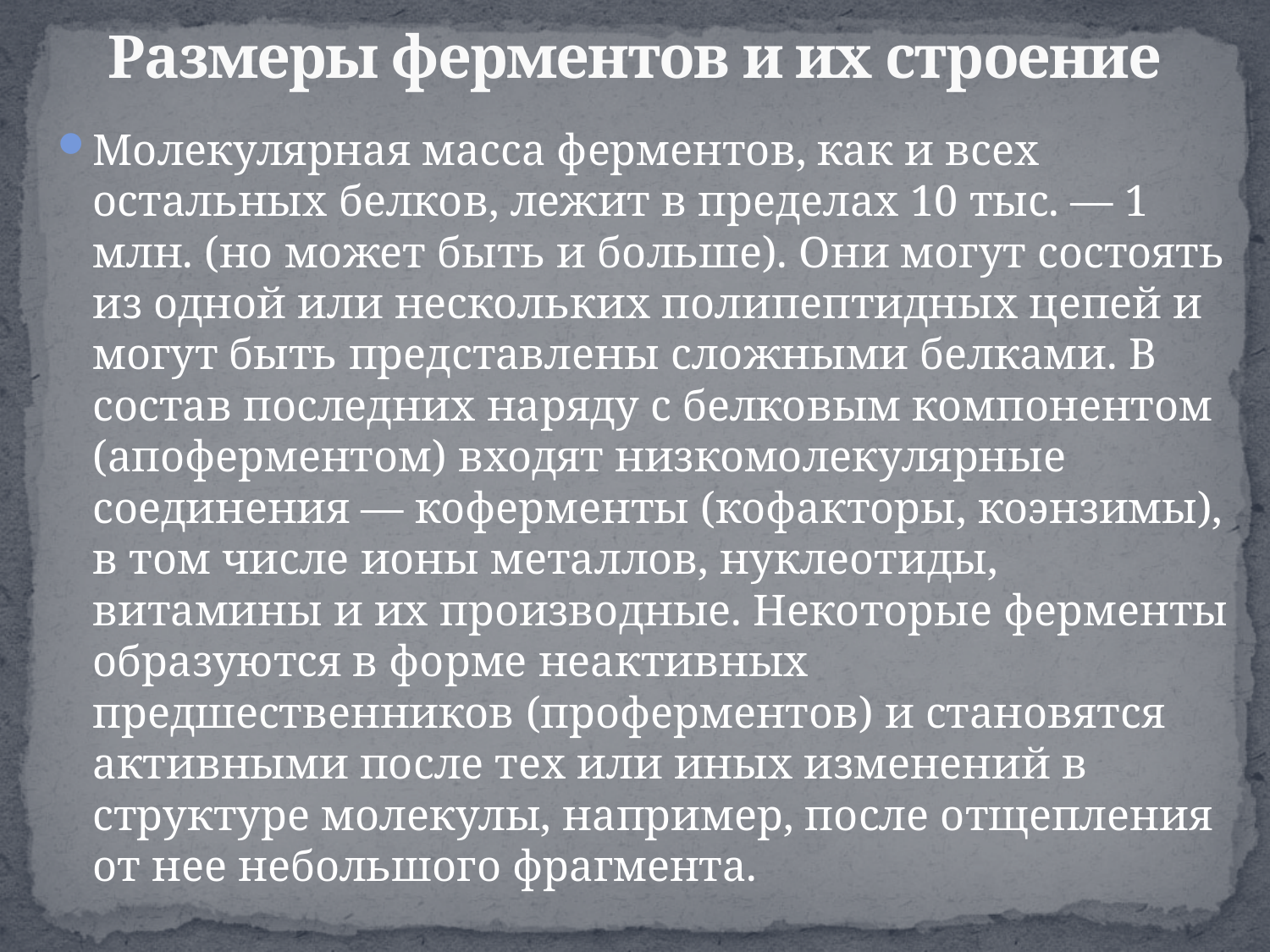

# Размеры ферментов и их строение
Молекулярная масса ферментов, как и всех остальных белков, лежит в пределах 10 тыс. — 1 млн. (но может быть и больше). Они могут состоять из одной или нескольких полипептидных цепей и могут быть представлены сложными белками. В состав последних наряду с белковым компонентом (апоферментом) входят низкомолекулярные соединения — коферменты (кофакторы, коэнзимы), в том числе ионы металлов, нуклеотиды, витамины и их производные. Некоторые ферменты образуются в форме неактивных предшественников (проферментов) и становятся активными после тех или иных изменений в структуре молекулы, например, после отщепления от нее небольшого фрагмента.